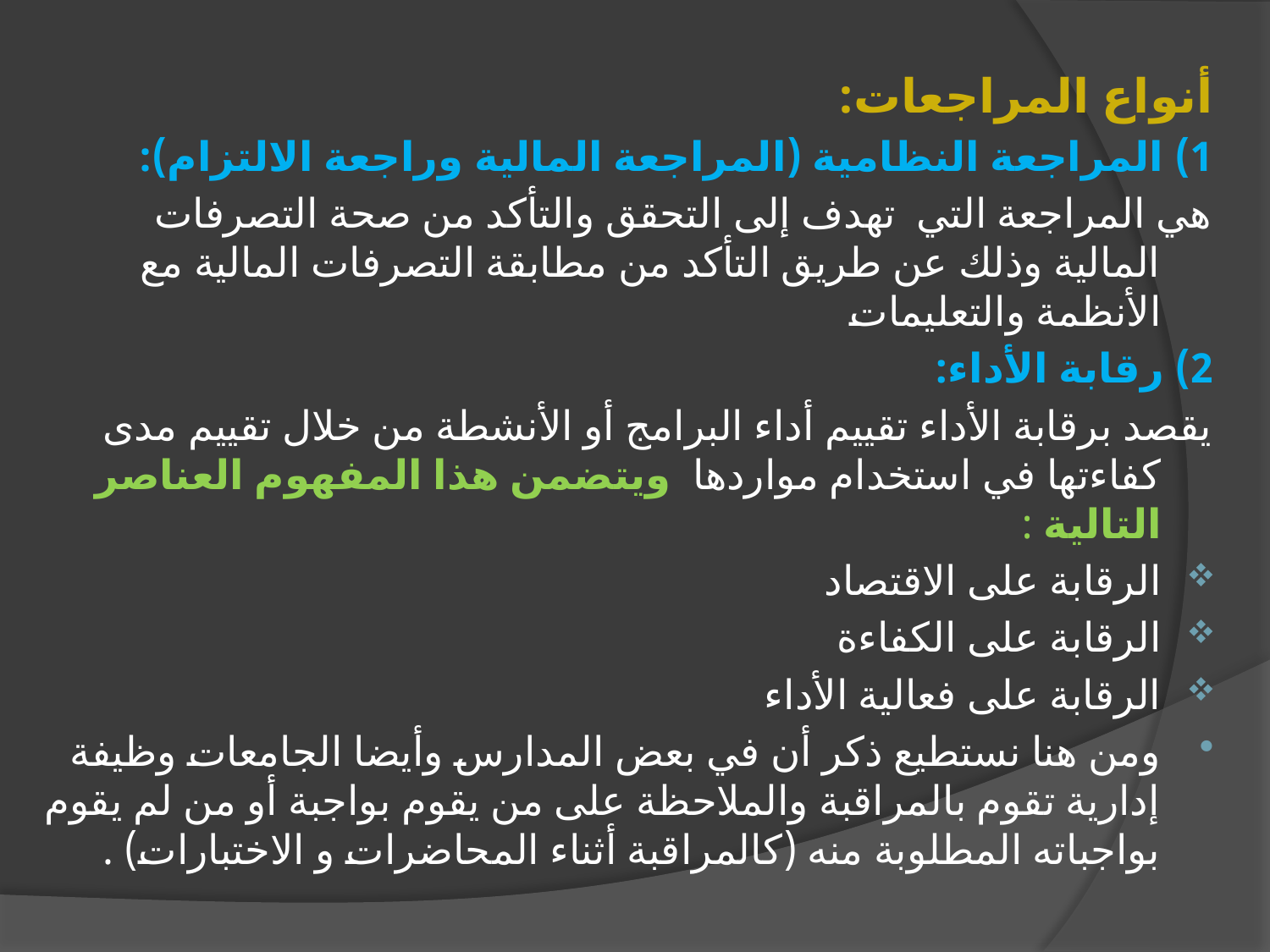

أنواع المراجعات:
1) المراجعة النظامية (المراجعة المالية وراجعة الالتزام):
هي المراجعة التي  تهدف إلى التحقق والتأكد من صحة التصرفات المالية وذلك عن طريق التأكد من مطابقة التصرفات المالية مع الأنظمة والتعليمات
2) رقابة الأداء:
يقصد برقابة الأداء تقييم أداء البرامج أو الأنشطة من خلال تقييم مدى كفاءتها في استخدام مواردها  ويتضمن هذا المفهوم العناصر التالية :
الرقابة على الاقتصاد
الرقابة على الكفاءة
الرقابة على فعالية الأداء
ومن هنا نستطيع ذكر أن في بعض المدارس وأيضا الجامعات وظيفة إدارية تقوم بالمراقبة والملاحظة على من يقوم بواجبة أو من لم يقوم بواجباته المطلوبة منه (كالمراقبة أثناء المحاضرات و الاختبارات) .